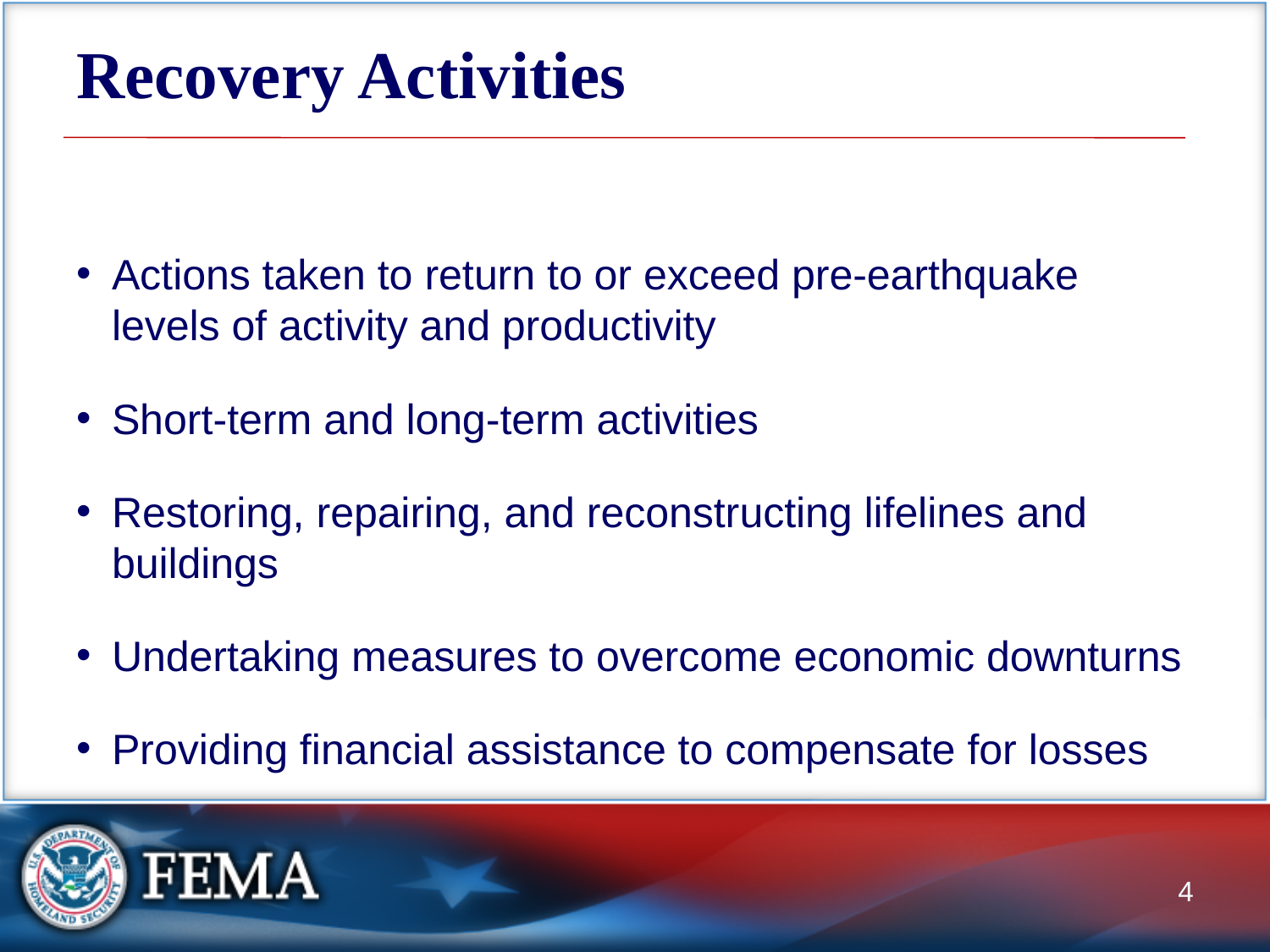

# Recovery Activities

Actions taken to return to or exceed pre-earthquake levels of activity and productivity
Short-term and long-term activities
Restoring, repairing, and reconstructing lifelines and buildings
Undertaking measures to overcome economic downturns
Providing financial assistance to compensate for losses
4